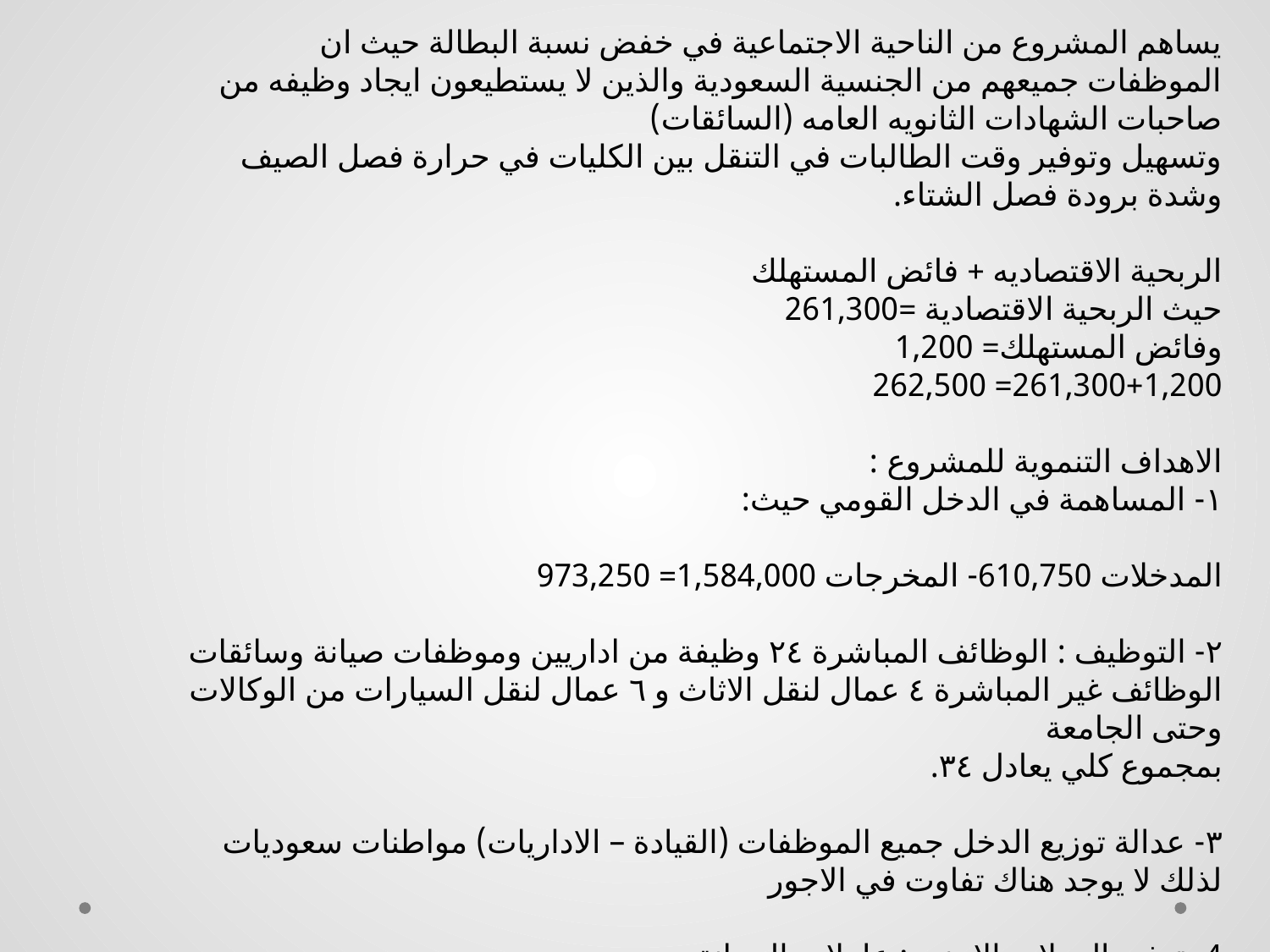

يساهم المشروع من الناحية الاجتماعية في خفض نسبة البطالة حيث ان الموظفات جميعهم من الجنسية السعودية والذين لا يستطيعون ايجاد وظيفه من صاحبات الشهادات الثانويه العامه (السائقات)
وتسهيل وتوفير وقت الطالبات في التنقل بين الكليات في حرارة فصل الصيف وشدة برودة فصل الشتاء.

الربحية الاقتصاديه + فائض المستهلك
حيث الربحية الاقتصادية =261,300
وفائض المستهلك= 1,200
261,300+1,200= 262,500

الاهداف التنموية للمشروع :
١- المساهمة في الدخل القومي حيث:

المدخلات 610,750- المخرجات 1,584,000= 973,250

٢- التوظيف : الوظائف المباشرة ٢٤ وظيفة من اداريين وموظفات صيانة وسائقات
الوظائف غير المباشرة ٤ عمال لنقل الاثاث و ٦ عمال لنقل السيارات من الوكالات وحتى الجامعة
بمجموع كلي يعادل ٣٤.

٣- عدالة توزيع الدخل جميع الموظفات (القيادة – الاداريات) مواطنات سعوديات لذلك لا يوجد هناك تفاوت في الاجور

4- توفير العملات الاجنبيه: عاملات الصيانة